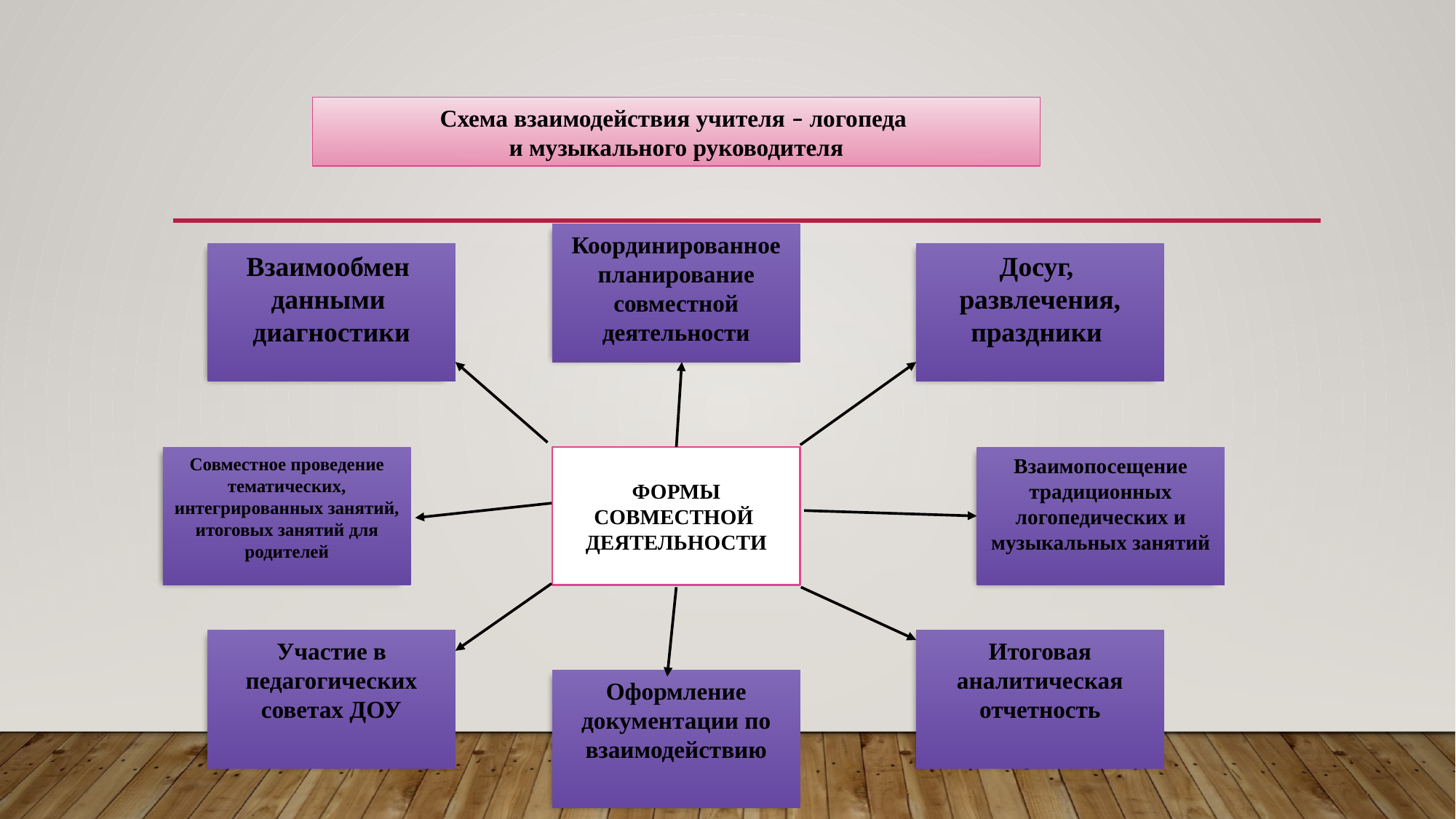

Схема взаимодействия учителя – логопеда
и музыкального руководителя
Координированное планирование совместной деятельности
Взаимообмен
данными
диагностики
Досуг,
развлечения, праздники

Взаимопосещение традиционных логопедических и музыкальных занятий
Совместное проведение тематических, интегрированных занятий, итоговых занятий для родителей

ФОРМЫ
СОВМЕСТНОЙ
ДЕЯТЕЛЬНОСТИ

Участие в педагогических советах ДОУ
Итоговая аналитическая отчетность
Оформление документации по взаимодействию